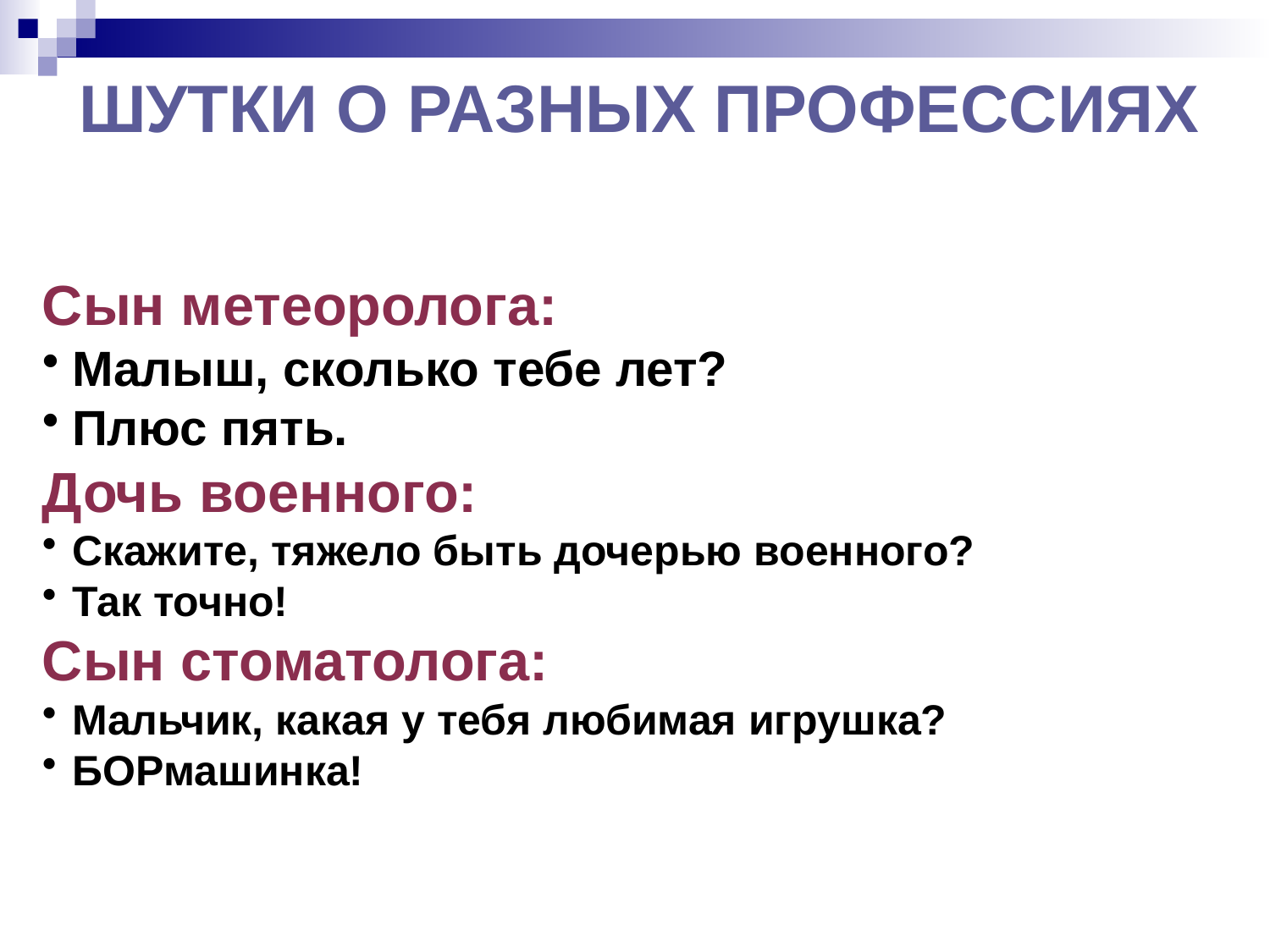

шутки о разных профессиях
Сын метеоролога:
Малыш, сколько тебе лет?
Плюс пять.
Дочь военного:
Скажите, тяжело быть дочерью военного?
Так точно!
Сын стоматолога:
Мальчик, какая у тебя любимая игрушка?
БОРмашинка!